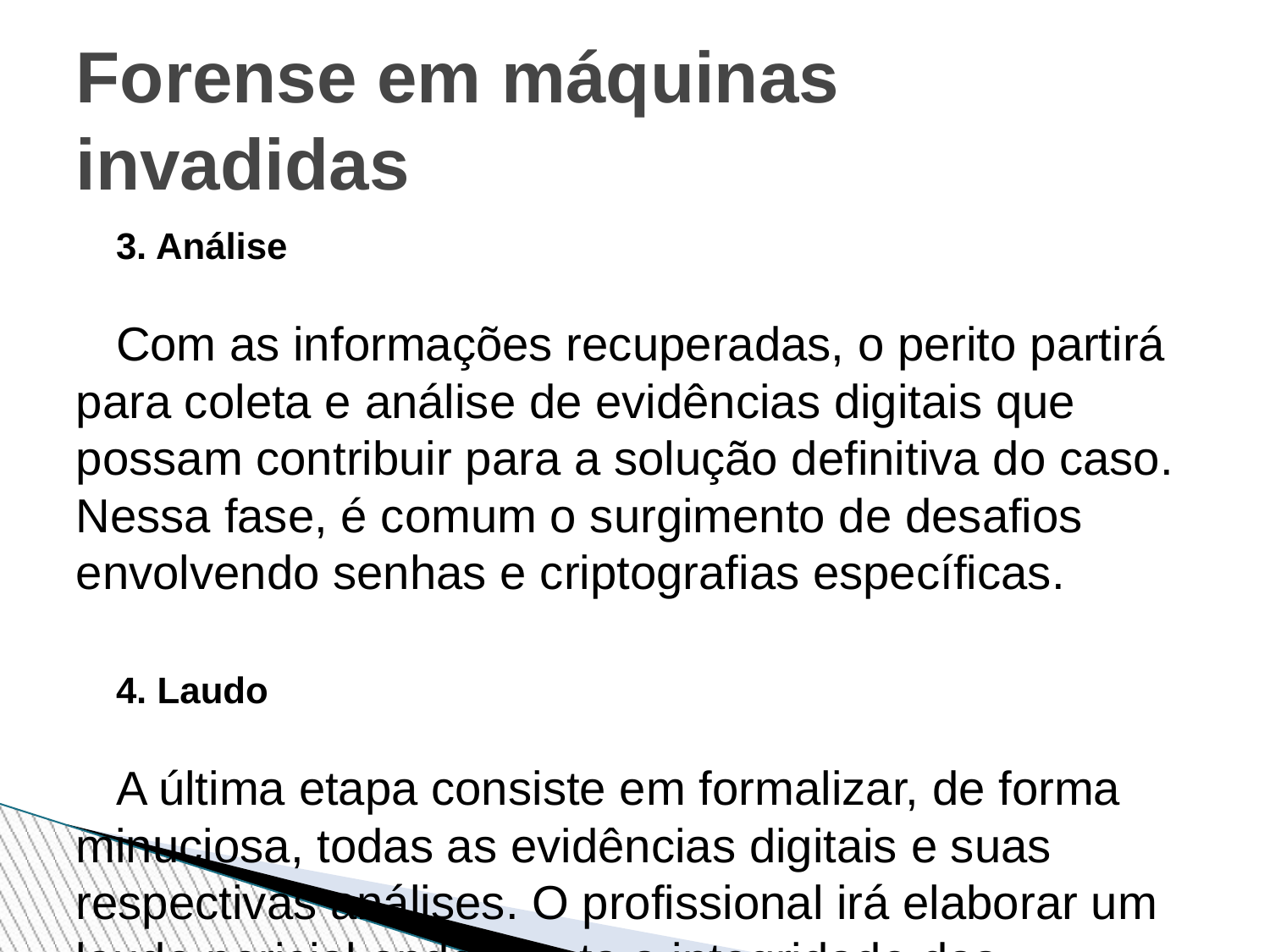

Forense em máquinas invadidas
   3. Análise

   Com as informações recuperadas, o perito partirá para coleta e análise de evidências digitais que possam contribuir para a solução definitiva do caso. Nessa fase, é comum o surgimento de desafios envolvendo senhas e criptografias específicas.

   4. Laudo

   A última etapa consiste em formalizar, de forma minuciosa, todas as evidências digitais e suas respectivas análises. O profissional irá elaborar um laudo pericial onde atesta a integridade das informações levantadas.